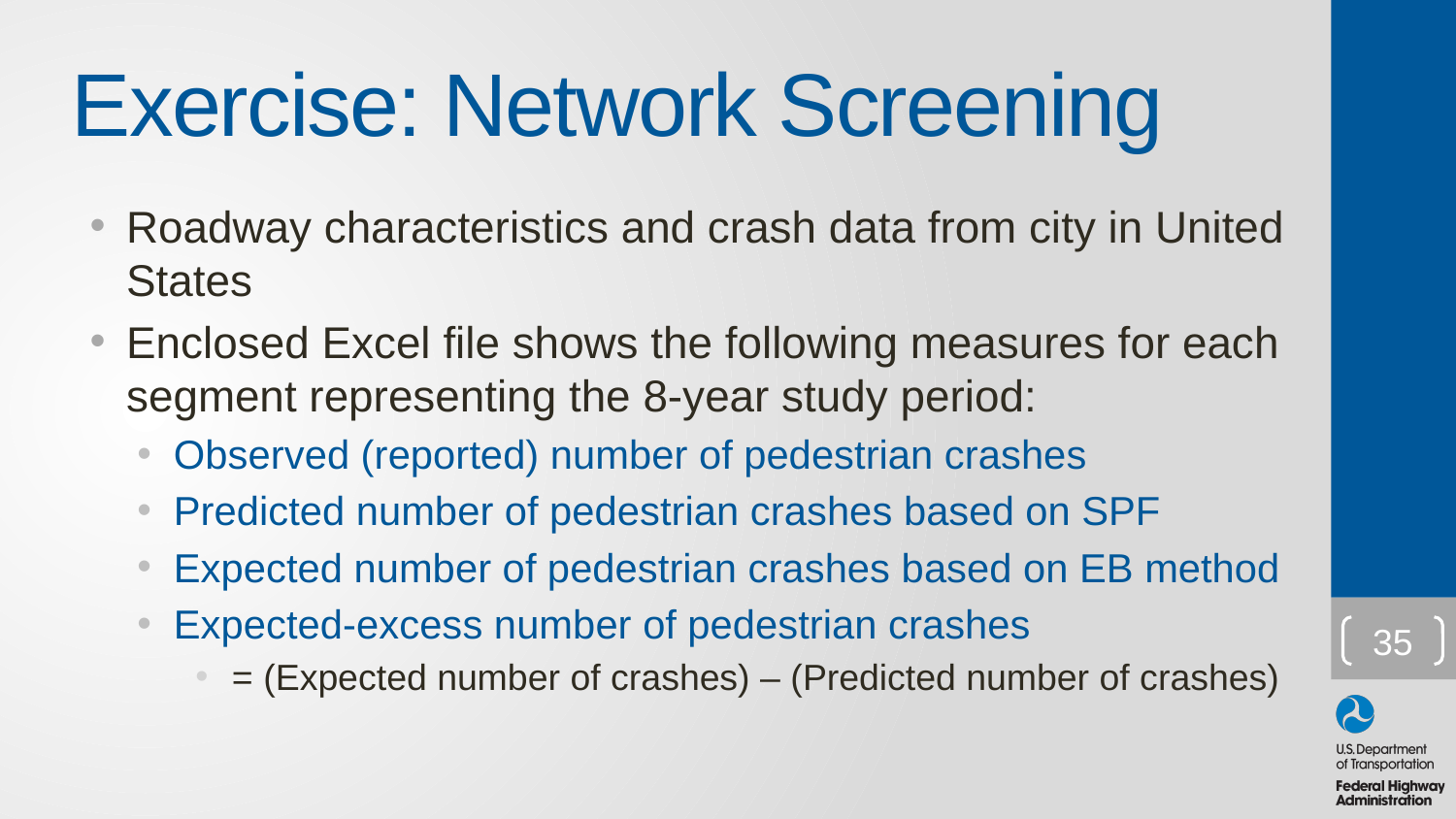

# Exercise: Network Screening
Roadway characteristics and crash data from city in United States
Enclosed Excel file shows the following measures for each segment representing the 8-year study period:
Observed (reported) number of pedestrian crashes
Predicted number of pedestrian crashes based on SPF
Expected number of pedestrian crashes based on EB method
Expected-excess number of pedestrian crashes
= (Expected number of crashes) – (Predicted number of crashes)
35